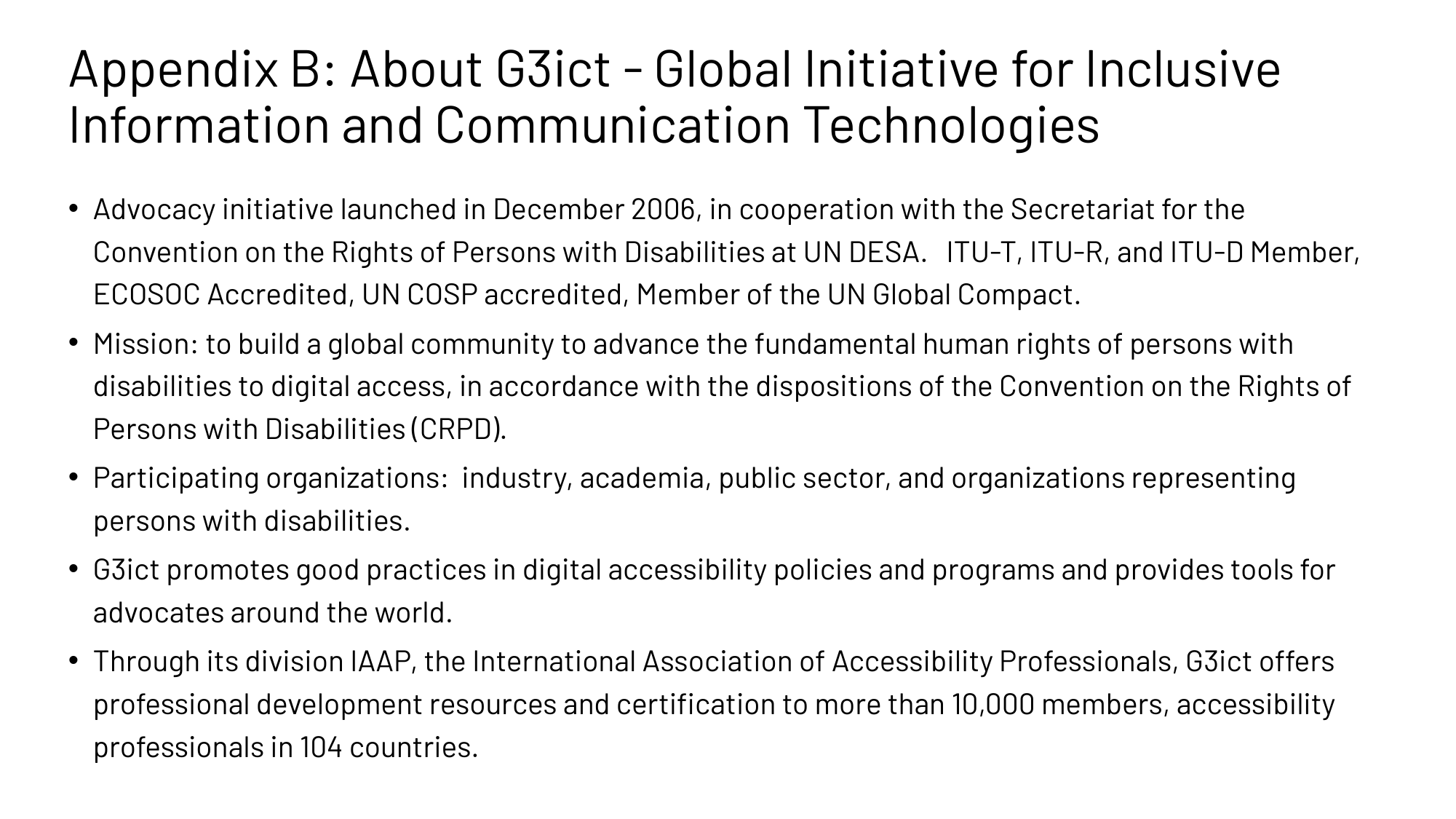

# Appendix B: About G3ict - Global Initiative for Inclusive Information and Communication Technologies
Advocacy initiative launched in December 2006, in cooperation with the Secretariat for the Convention on the Rights of Persons with Disabilities at UN DESA.   ITU-T, ITU-R, and ITU-D Member, ECOSOC Accredited, UN COSP accredited, Member of the UN Global Compact.
Mission: to build a global community to advance the fundamental human rights of persons with disabilities to digital access, in accordance with the dispositions of the Convention on the Rights of Persons with Disabilities (CRPD).
Participating organizations:  industry, academia, public sector, and organizations representing persons with disabilities.
G3ict promotes good practices in digital accessibility policies and programs and provides tools for advocates around the world.
Through its division IAAP, the International Association of Accessibility Professionals, G3ict offers professional development resources and certification to more than 10,000 members, accessibility professionals in 104 countries.
14